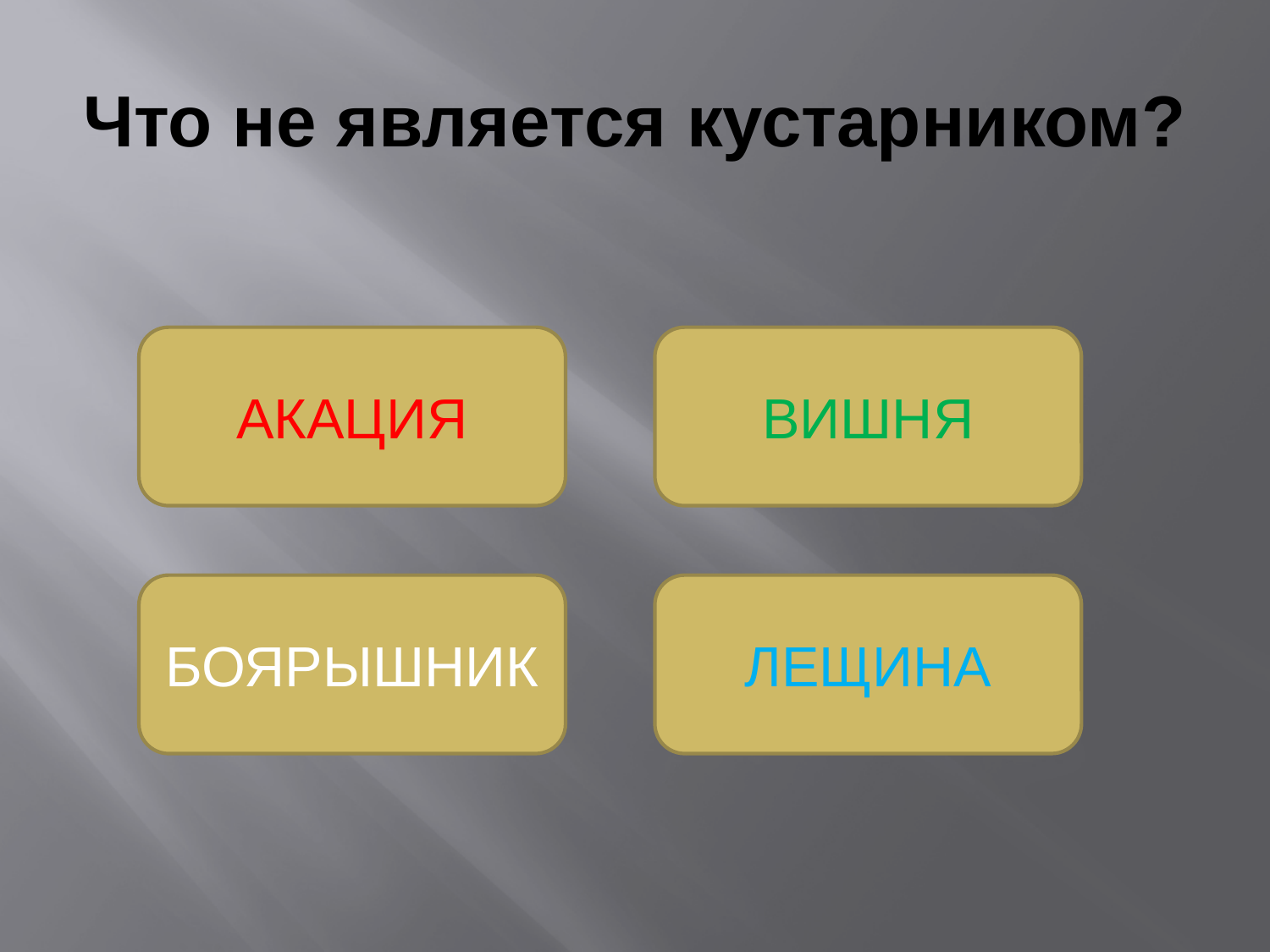

# Что не является кустарником?

АКАЦИЯ
ВИШНЯ
БОЯРЫШНИК
ЛЕЩИНА